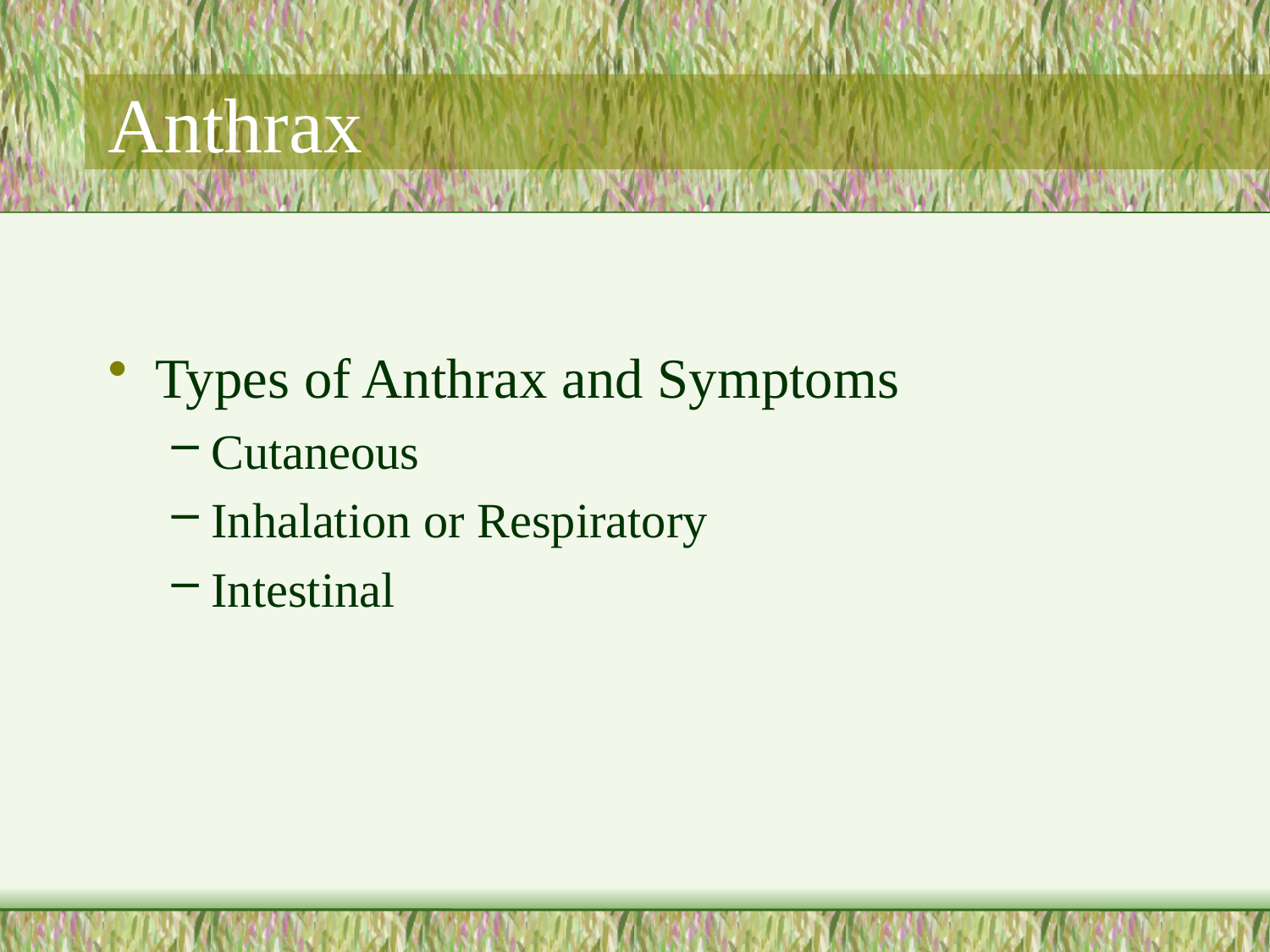

# Anthrax

Types of Anthrax and Symptoms
Cutaneous
Inhalation or Respiratory
Intestinal